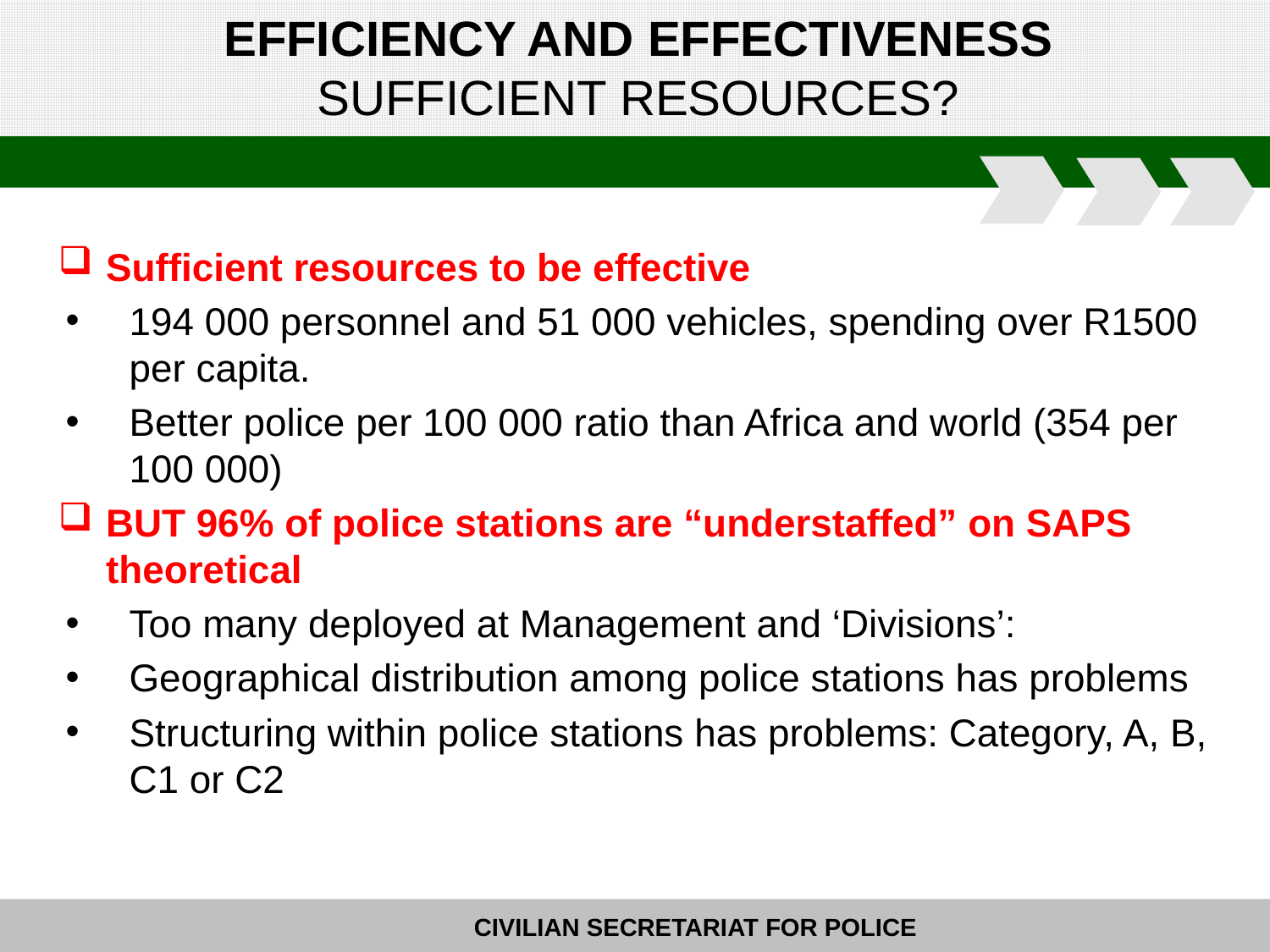

# EFFICIENCY AND EFFECTIVENESS SUFFICIENT RESOURCES?
Sufficient resources to be effective
194 000 personnel and 51 000 vehicles, spending over R1500 per capita.
Better police per 100 000 ratio than Africa and world (354 per 100 000)
BUT 96% of police stations are “understaffed” on SAPS theoretical
Too many deployed at Management and ‘Divisions’:
Geographical distribution among police stations has problems
Structuring within police stations has problems: Category, A, B, C1 or C2